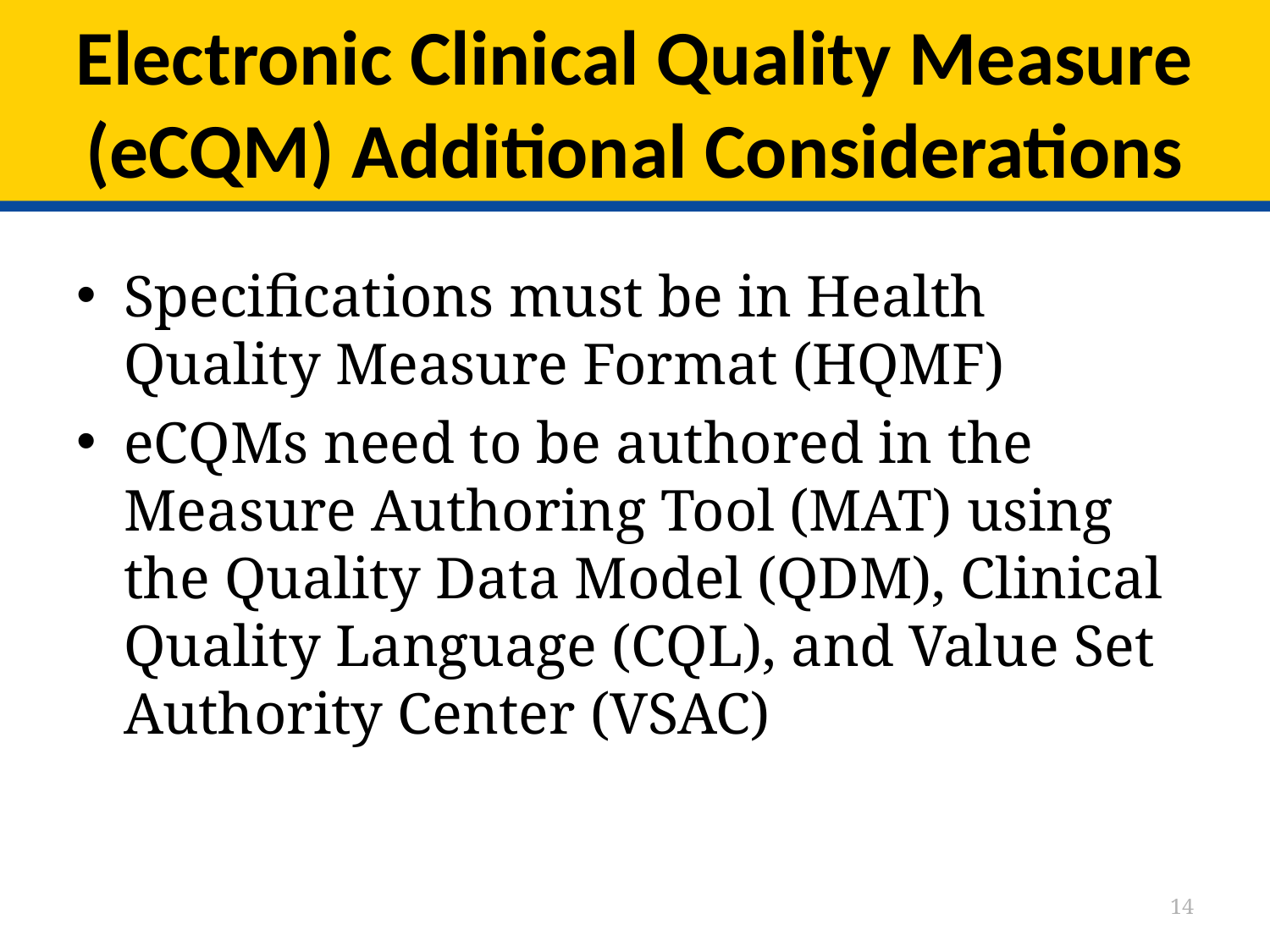

# Electronic Clinical Quality Measure (eCQM) Additional Considerations
Specifications must be in Health Quality Measure Format (HQMF)
eCQMs need to be authored in the Measure Authoring Tool (MAT) using the Quality Data Model (QDM), Clinical Quality Language (CQL), and Value Set Authority Center (VSAC)

14